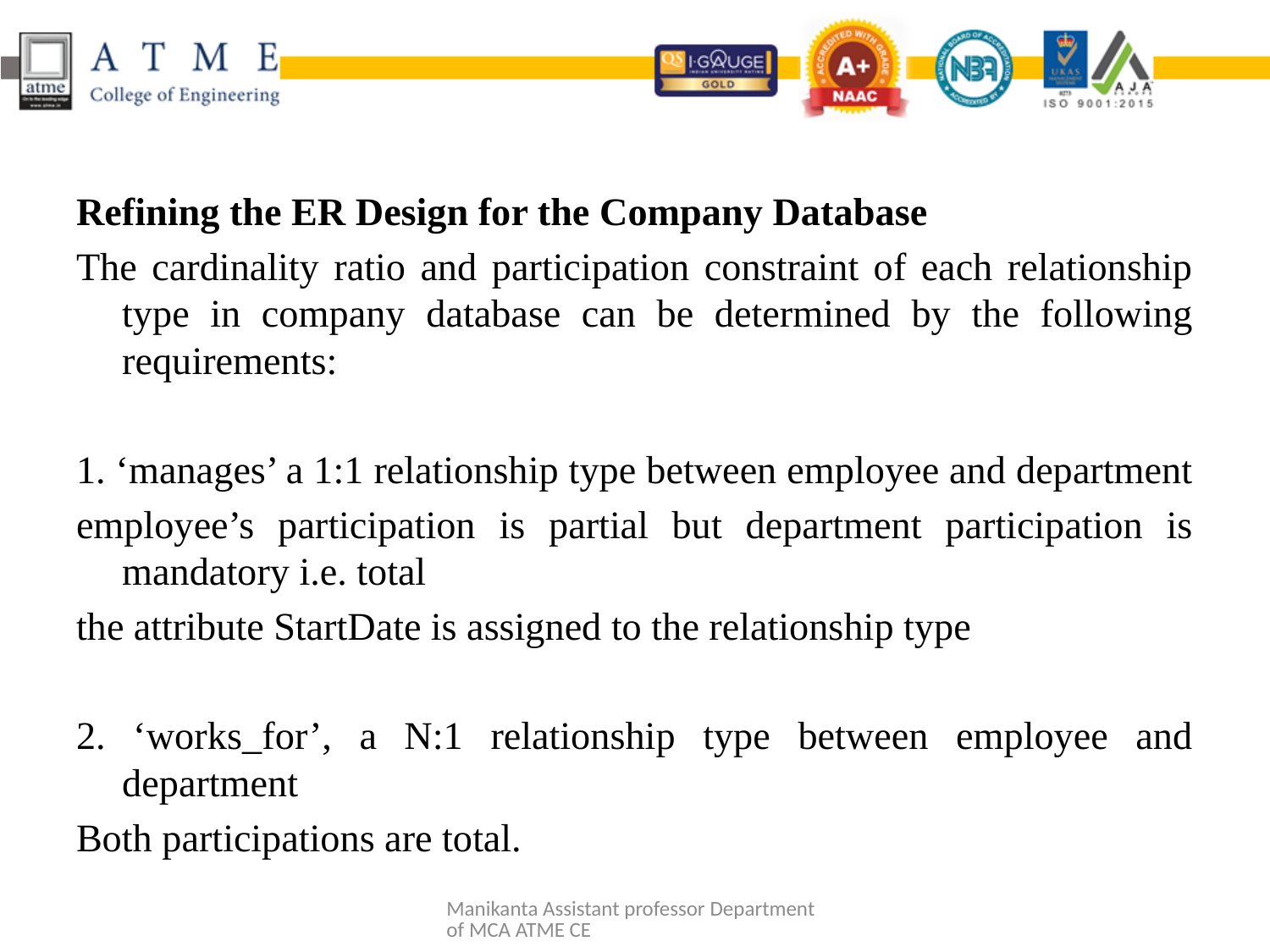

Refining the ER Design for the Company Database
The cardinality ratio and participation constraint of each relationship type in company database can be determined by the following requirements:

1. ‘manages’ a 1:1 relationship type between employee and department
employee’s participation is partial but department participation is mandatory i.e. total
the attribute StartDate is assigned to the relationship type

2. ‘works_for’, a N:1 relationship type between employee and department
Both participations are total.

Manikanta Assistant professor Department of MCA ATME CE